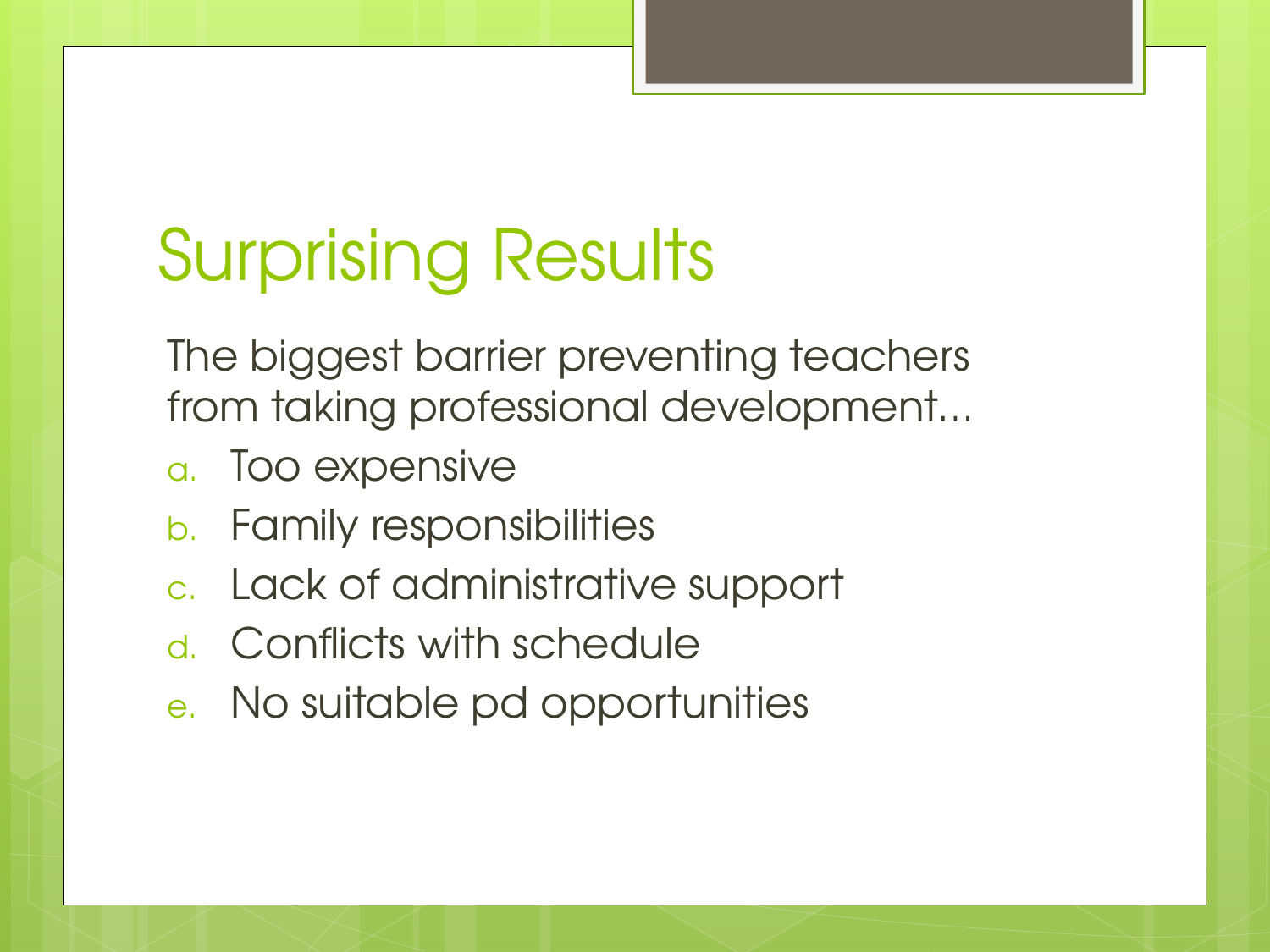

# Surprising Results
The biggest barrier preventing teachers from taking professional development…
Too expensive
Family responsibilities
Lack of administrative support
Conflicts with schedule
No suitable pd opportunities